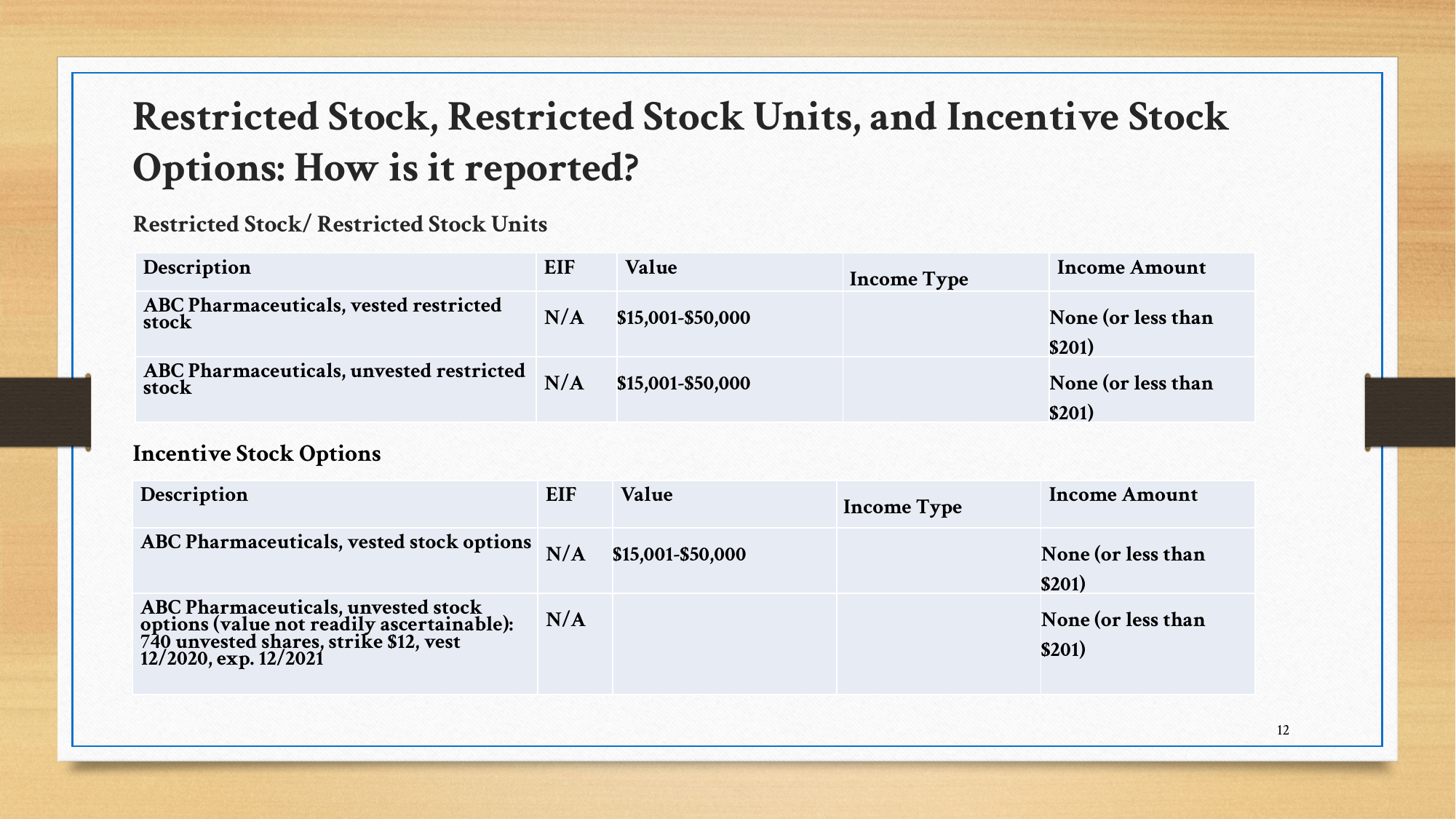

Restricted Stock, Restricted Stock Units, and Incentive Stock Options: How is it reported?
Restricted Stock/ Restricted Stock Units

| Description | EIF | Value | Income Type | Income Amount |
| --- | --- | --- | --- | --- |
| ABC Pharmaceuticals, vested restricted stock | N/A | $15,001-$50,000 |  | None (or less than $201) |
| ABC Pharmaceuticals, unvested restricted stock | N/A | $15,001-$50,000 |  | None (or less than $201) |
Incentive Stock Options
| Description | EIF | Value | Income Type | Income Amount |
| --- | --- | --- | --- | --- |
| ABC Pharmaceuticals, vested stock options | N/A | $15,001-$50,000 |  | None (or less than $201) |
| ABC Pharmaceuticals, unvested stock options (value not readily ascertainable): 740 unvested shares, strike $12, vest 12/2020, exp. 12/2021 | N/A |  |  | None (or less than $201) |
12